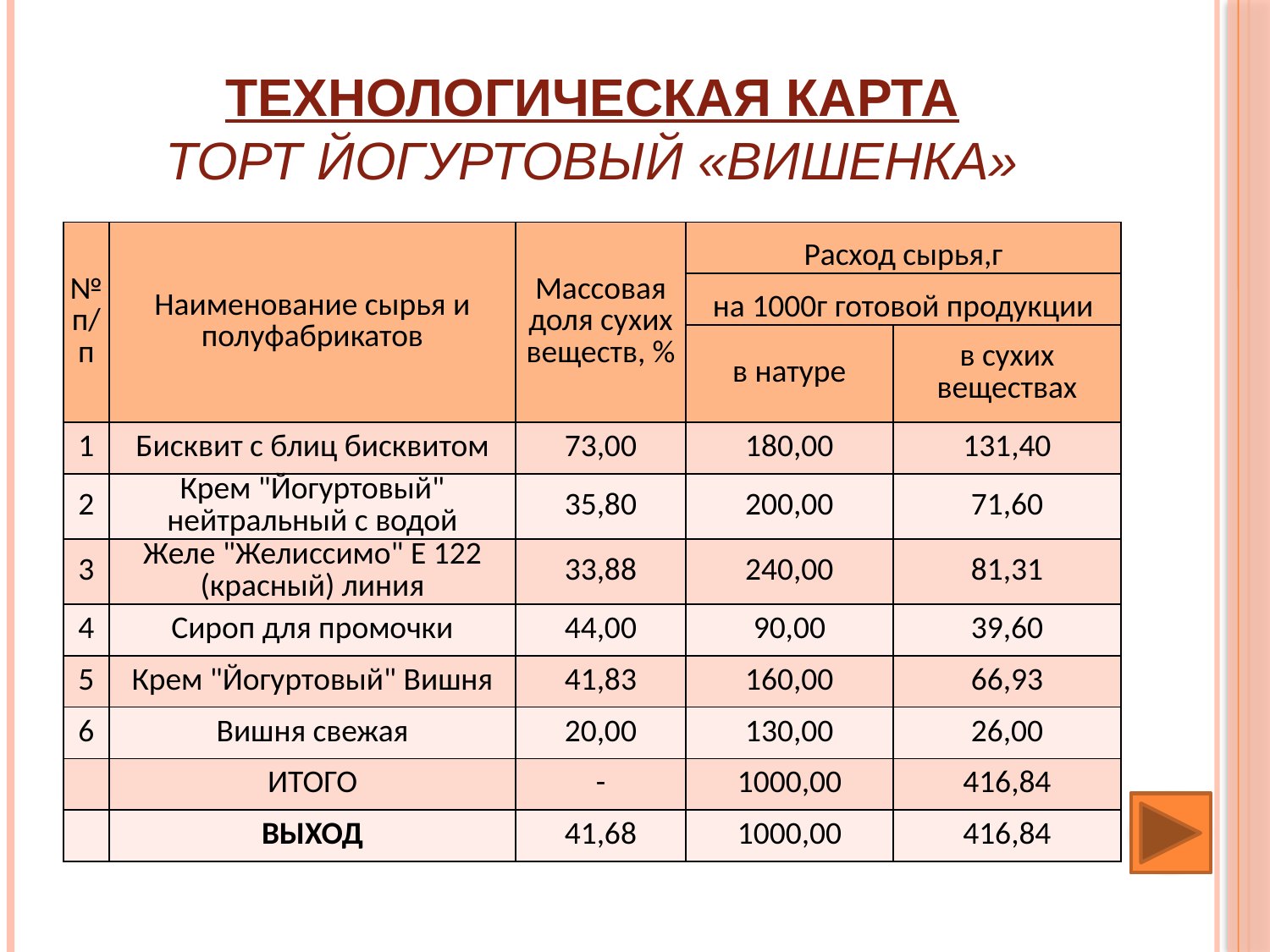

# Технологическая карта Торт йогуртовый «Вишенка»
| № п/п | Наименование сырья и полуфабрикатов | Массовая доля сухих веществ, % | Расход сырья,г |  |
| --- | --- | --- | --- | --- |
|  |  |  | на 1000г готовой продукции |  |
|  |  |  | в натуре | в сухих веществах |
| 1 | Бисквит с блиц бисквитом | 73,00 | 180,00 | 131,40 |
| 2 | Крем "Йогуртовый" нейтральный с водой | 35,80 | 200,00 | 71,60 |
| 3 | Желе "Желиссимо" Е 122 (красный) линия | 33,88 | 240,00 | 81,31 |
| 4 | Сироп для промочки | 44,00 | 90,00 | 39,60 |
| 5 | Крем "Йогуртовый" Вишня | 41,83 | 160,00 | 66,93 |
| 6 | Вишня свежая | 20,00 | 130,00 | 26,00 |
|  | ИТОГО | - | 1000,00 | 416,84 |
|  | ВЫХОД | 41,68 | 1000,00 | 416,84 |